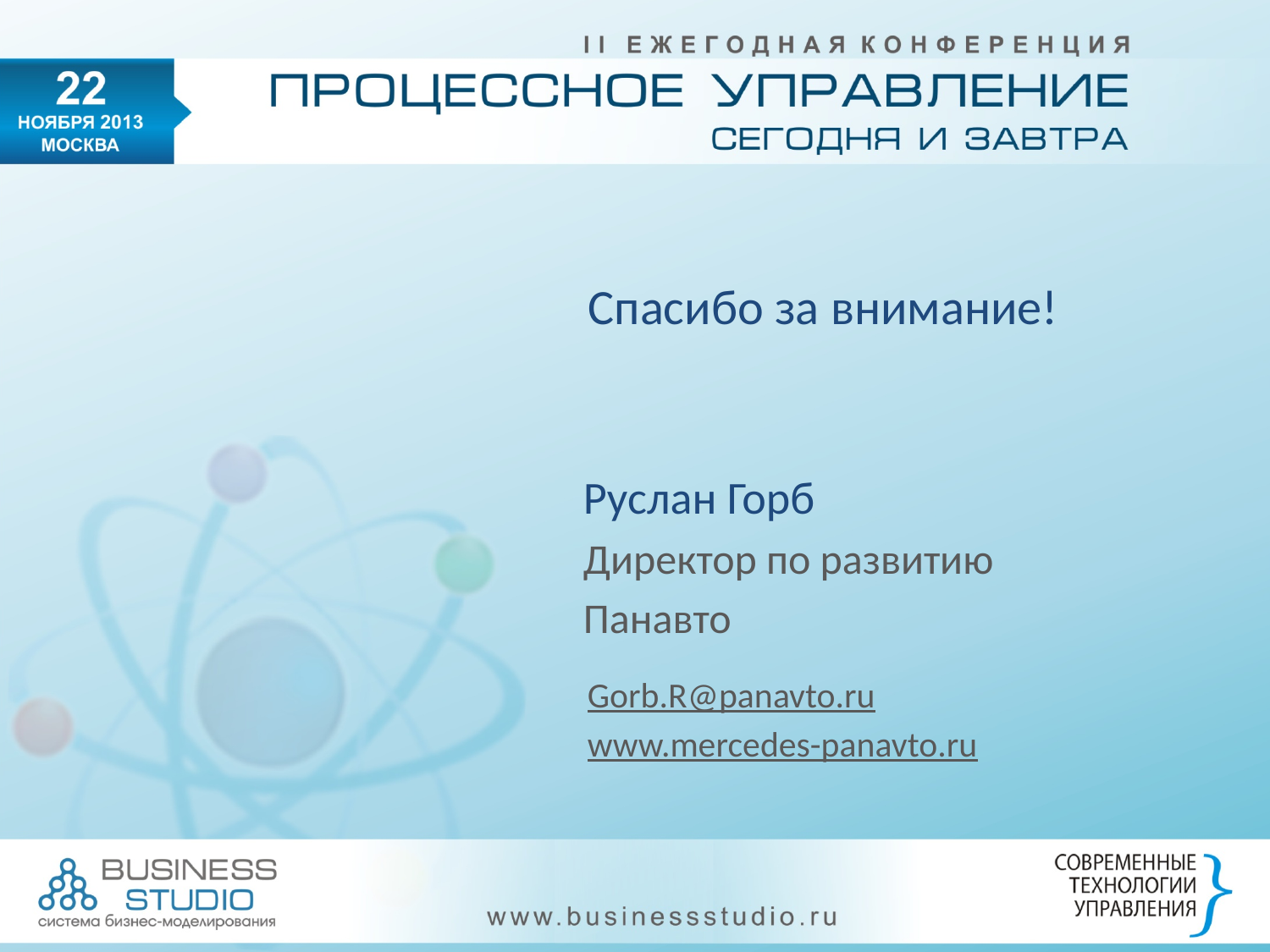

Спасибо за внимание!
Руслан Горб
Директор по развитию
Панавто

Gorb.R@panavto.ru
www.mercedes-panavto.ru